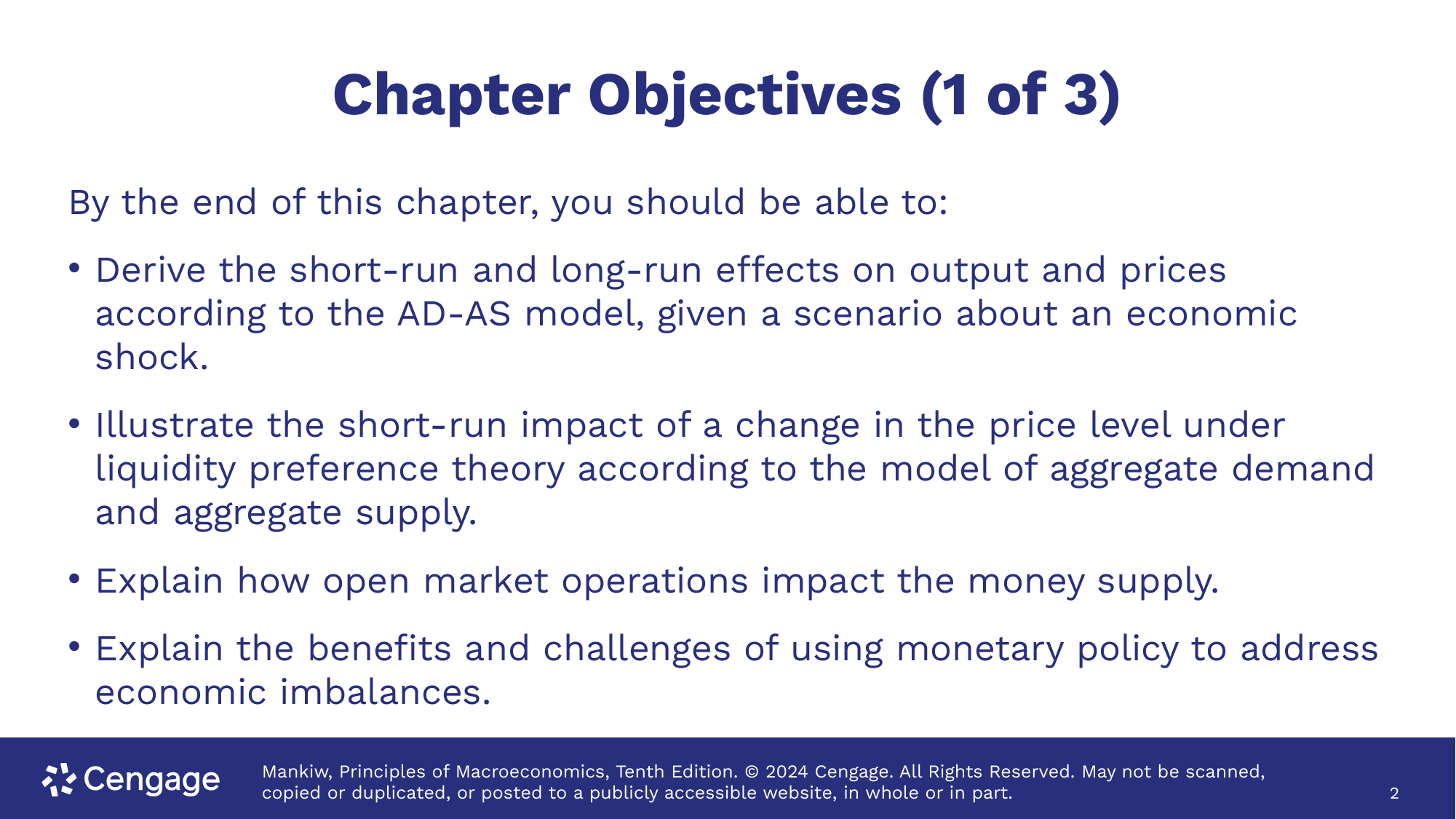

# Chapter Objectives (1 of 3)
By the end of this chapter, you should be able to:
Derive the short-run and long-run effects on output and prices according to the AD-AS model, given a scenario about an economic shock.
Illustrate the short-run impact of a change in the price level under liquidity preference theory according to the model of aggregate demand and aggregate supply.
Explain how open market operations impact the money supply.
Explain the benefits and challenges of using monetary policy to address economic imbalances.